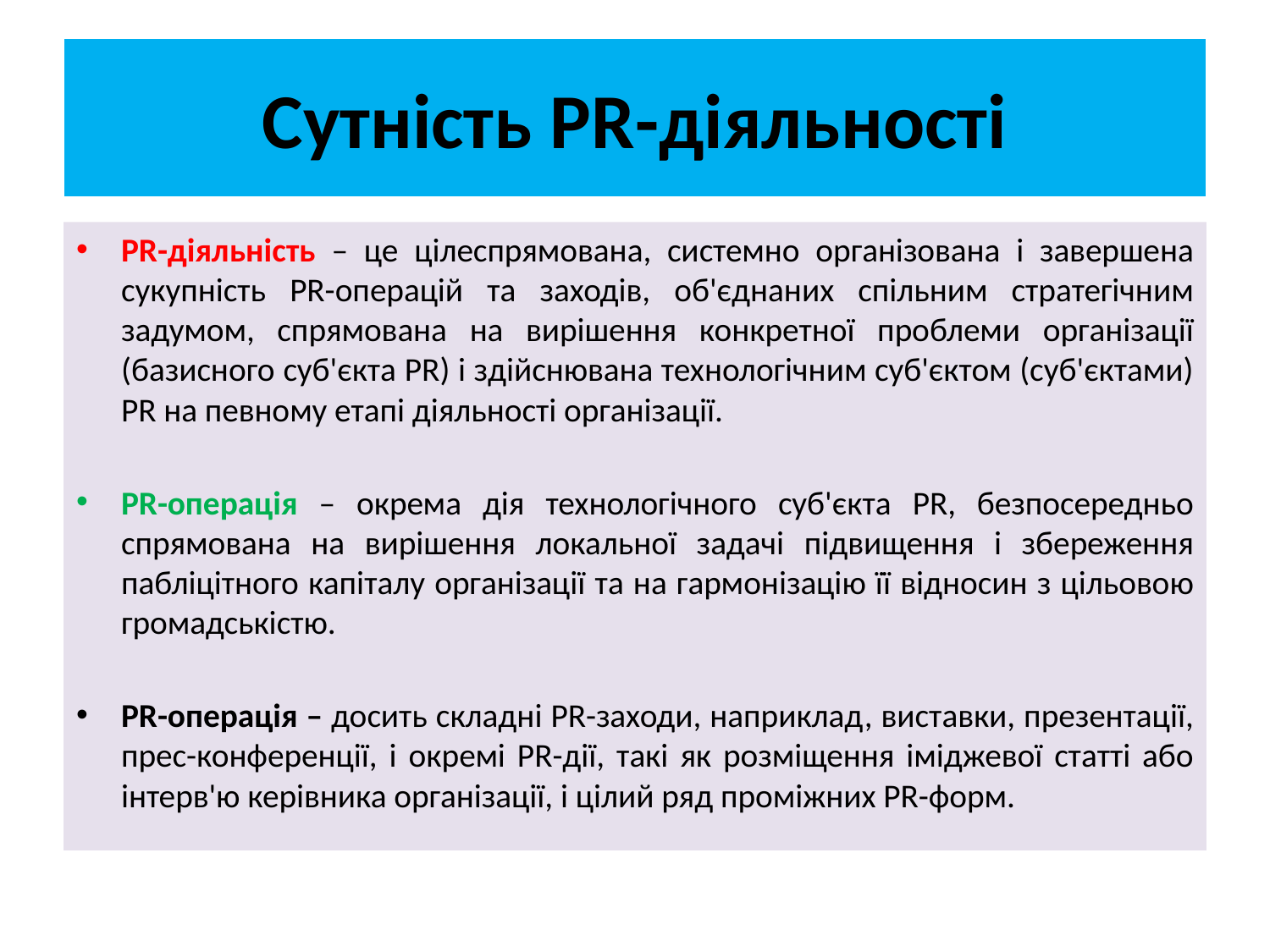

# Сутність PR-діяльності
PR-діяльність – це цілеспрямована, системно організована і завершена сукупність PR-операцій та заходів, об'єднаних спільним стратегічним задумом, спрямована на вирішення конкретної проблеми організації (базисного суб'єкта PR) і здійснювана технологічним суб'єктом (суб'єктами) PR на певному етапі діяльності організації.

PR-операція – окрема дія технологічного суб'єкта PR, безпосередньо спрямована на вирішення локальної задачі підвищення і збереження пабліцітного капіталу організації та на гармонізацію її відносин з цільовою громадськістю.

PR-операція – досить складні PR-заходи, наприклад, виставки, презентації, прес-конференції, і окремі PR-дії, такі як розміщення іміджевої статті або інтерв'ю керівника організації, і цілий ряд проміжних PR-форм.